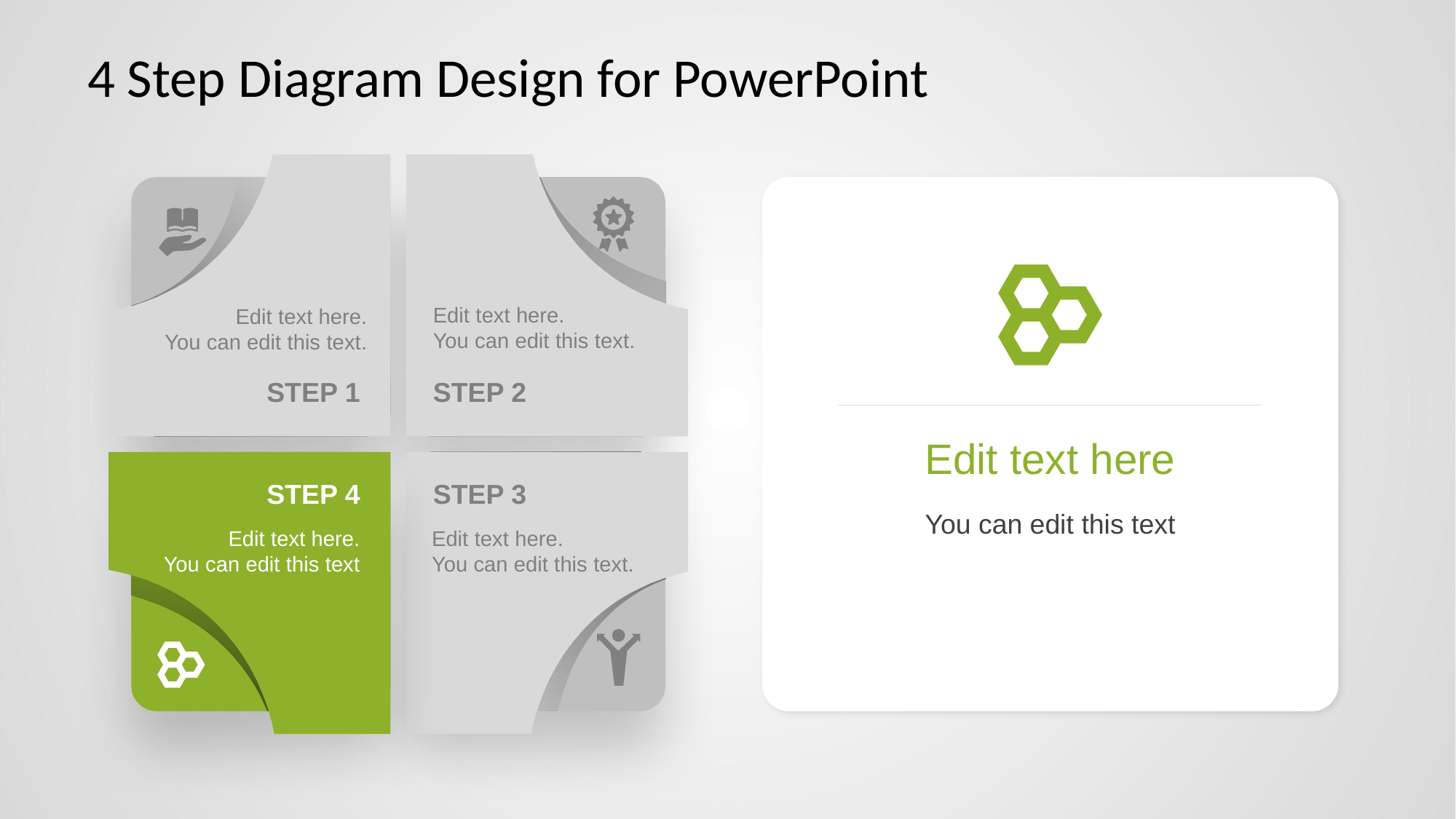

# 4 Step Diagram Design for PowerPoint

Edit text here.
You can edit this text.
Edit text here.
You can edit this text.
STEP 1
STEP 2
Edit text here

STEP 4
STEP 3
You can edit this text
Edit text here.
You can edit this text
Edit text here.
You can edit this text.